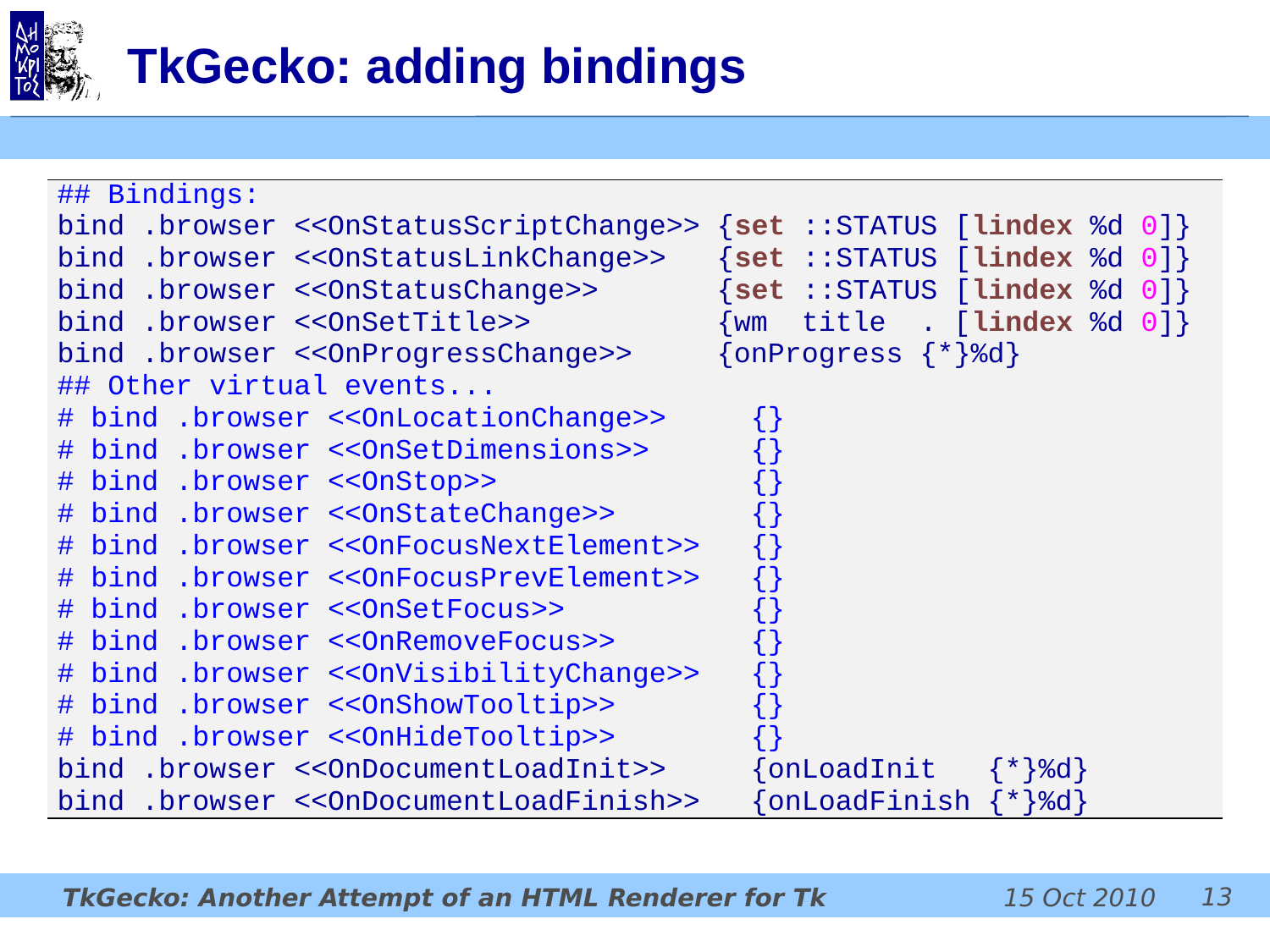

# TkGecko: adding bindings
| ## Bindings: bind .browser <<OnStatusScriptChange>> {set ::STATUS [lindex %d 0]} bind .browser <<OnStatusLinkChange>>   {set ::STATUS [lindex %d 0]} bind .browser <<OnStatusChange>>       {set ::STATUS [lindex %d 0]} bind .browser <<OnSetTitle>>           {wm  title  . [lindex %d 0]} bind .browser <<OnProgressChange>>     {onProgress {\*}%d} ## Other virtual events... # bind .browser <<OnLocationChange>>     {} # bind .browser <<OnSetDimensions>>      {} # bind .browser <<OnStop>>               {} # bind .browser <<OnStateChange>>        {} # bind .browser <<OnFocusNextElement>>   {} # bind .browser <<OnFocusPrevElement>>   {} # bind .browser <<OnSetFocus>>           {} # bind .browser <<OnRemoveFocus>>        {} # bind .browser <<OnVisibilityChange>>   {} # bind .browser <<OnShowTooltip>>        {} # bind .browser <<OnHideTooltip>>        {} bind .browser <<OnDocumentLoadInit>>     {onLoadInit   {\*}%d} bind .browser <<OnDocumentLoadFinish>>   {onLoadFinish {\*}%d} |
| --- |
13
TkGecko: Another Attempt of an HTML Renderer for Tk
15 Oct 2010